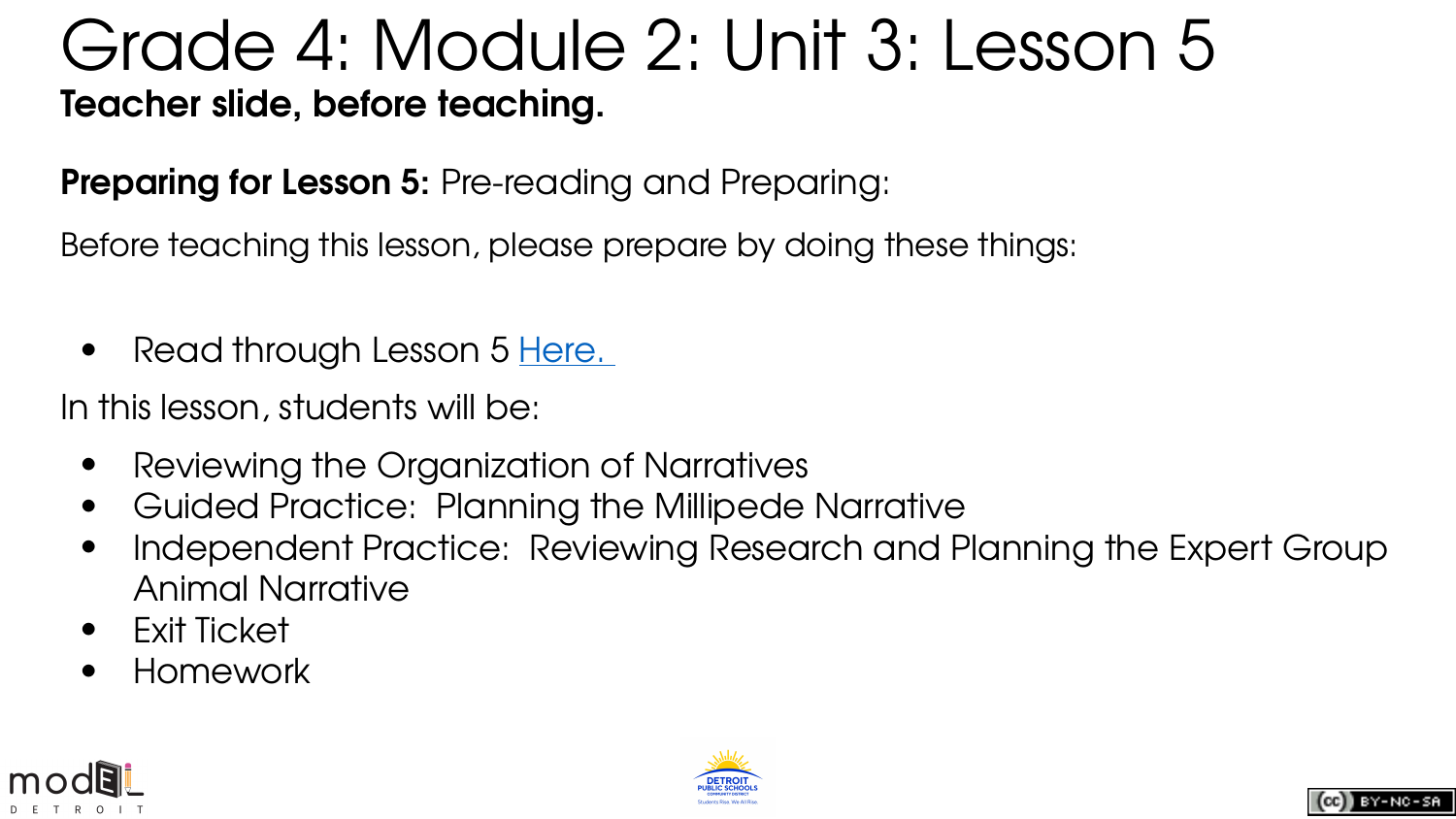

# Grade 4: Module 2: Unit 3: Lesson 5
Teacher slide, before teaching.

Preparing for Lesson 5: Pre-reading and Preparing:
Before teaching this lesson, please prepare by doing these things:
Read through Lesson 5 Here.
In this lesson, students will be:
Reviewing the Organization of Narratives
Guided Practice:  Planning the Millipede Narrative
Independent Practice:  Reviewing Research and Planning the Expert Group Animal Narrative
Exit Ticket
Homework